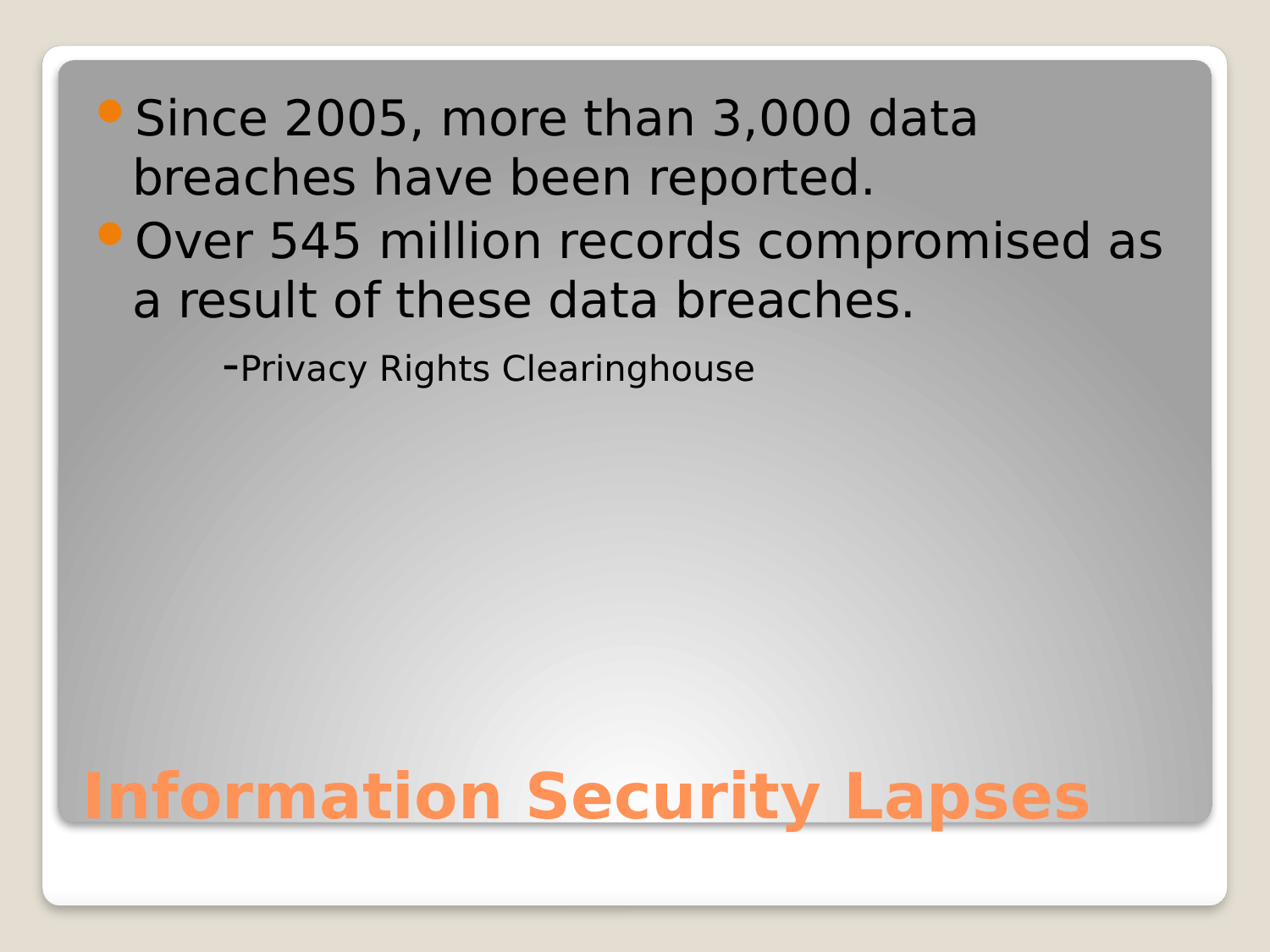

Since 2005, more than 3,000 data breaches have been reported.
Over 545 million records compromised as a result of these data breaches.
	-Privacy Rights Clearinghouse

# Information Security Lapses